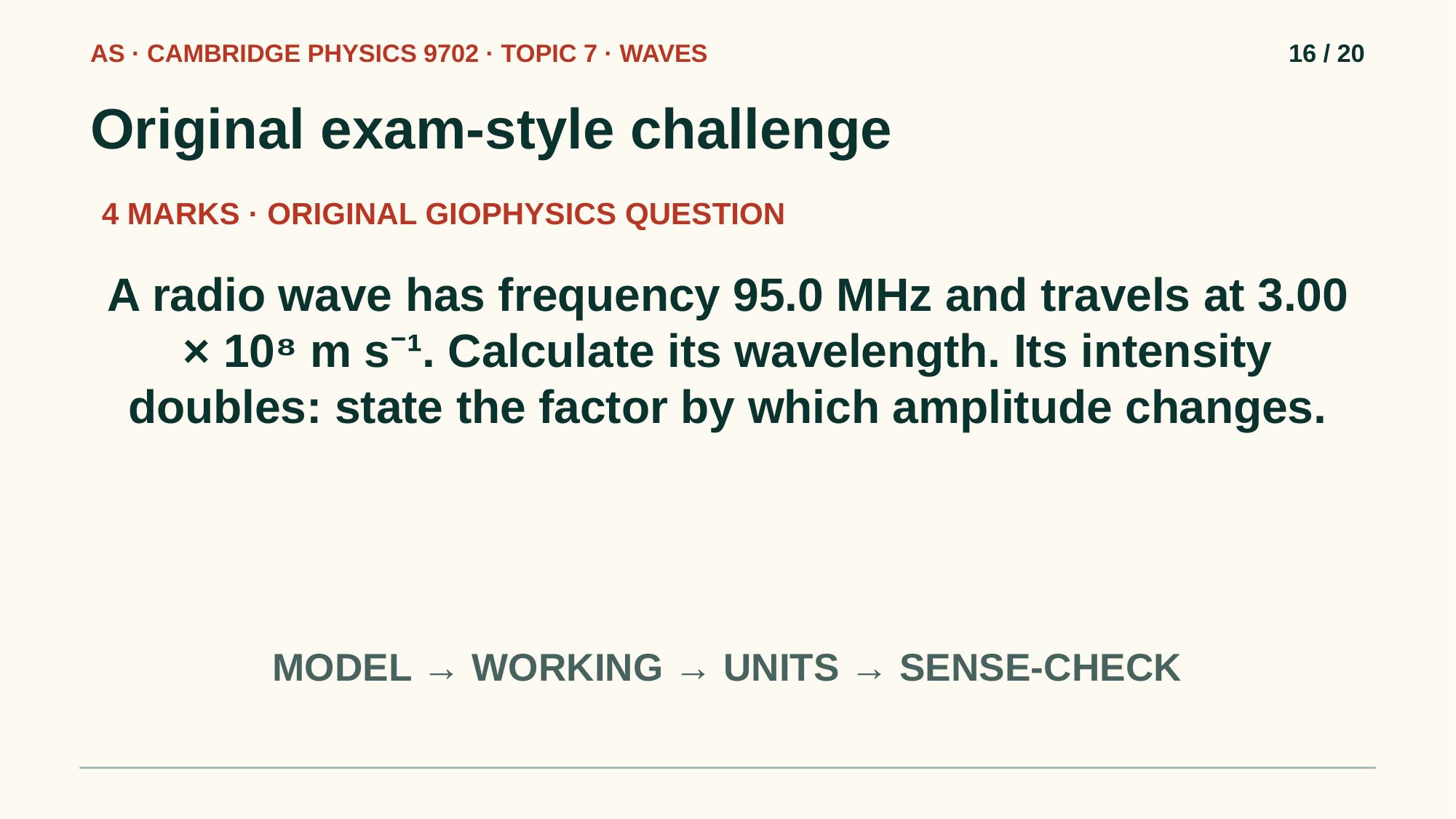

AS · CAMBRIDGE PHYSICS 9702 · TOPIC 7 · WAVES
16 / 20
Original exam-style challenge
4 MARKS · ORIGINAL GIOPHYSICS QUESTION
A radio wave has frequency 95.0 MHz and travels at 3.00 × 10⁸ m s⁻¹. Calculate its wavelength. Its intensity doubles: state the factor by which amplitude changes.
MODEL → WORKING → UNITS → SENSE-CHECK